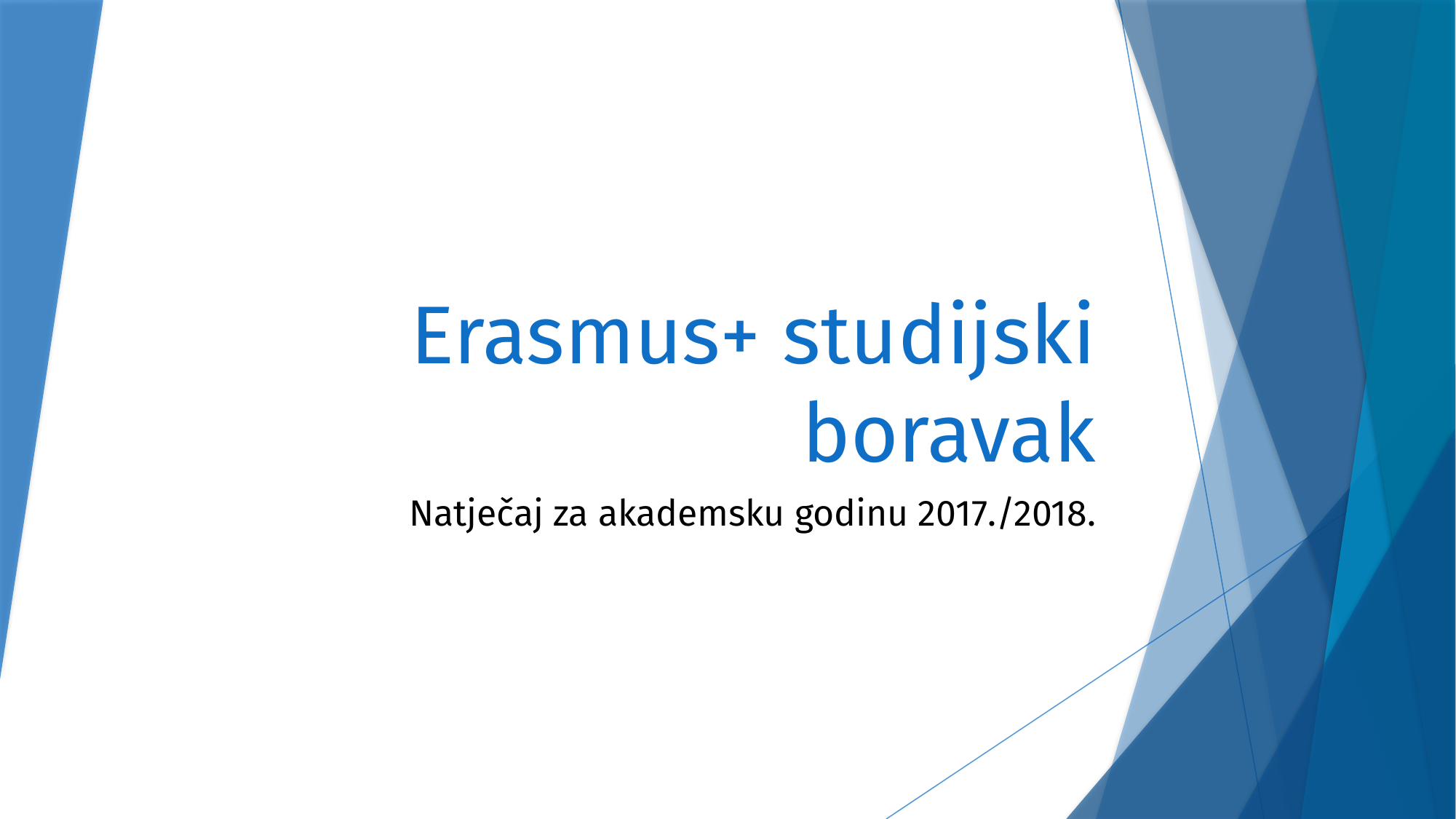

# Erasmus+ studijski boravak
Natječaj za akademsku godinu 2017./2018.